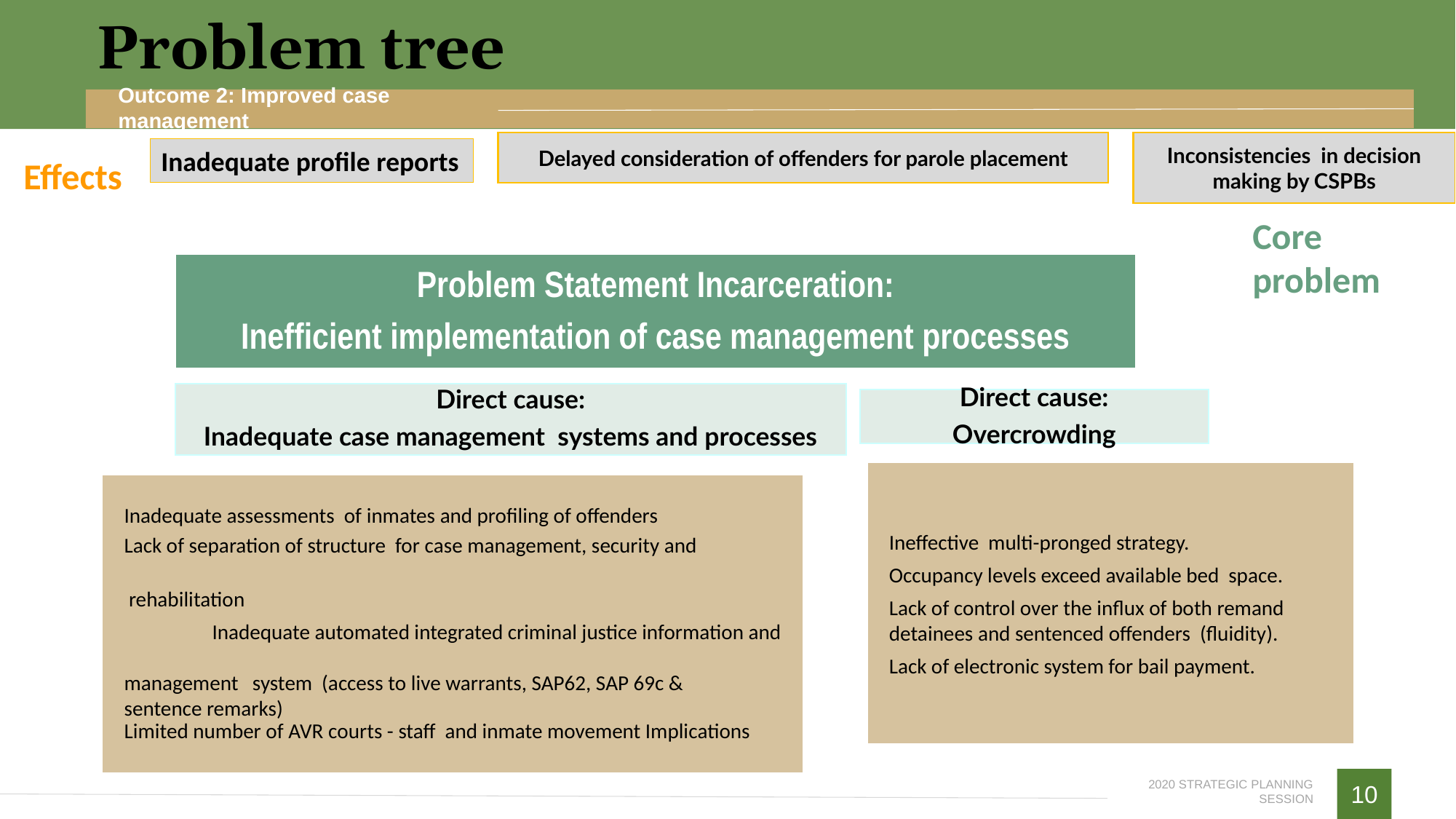

Problem tree
Outcome 2: Improved case management
Delayed consideration of offenders for parole placement
Inconsistencies  in decision making by CSPBs
Inadequate profile reports
Effects
Problem Statement Incarceration:
Inefficient implementation of case management processes
Direct cause:
Inadequate case management  systems and processes
Inadequate assessments  of inmates and profiling of offenders
Lack of separation of structure  for case management, security and
 rehabilitation
	Inadequate automated integrated criminal justice information and
management   system  (access to live warrants, SAP62, SAP 69c &
sentence remarks)
Limited number of AVR courts - staff  and inmate movement Implications
Direct cause:
Overcrowding
Ineffective  multi-pronged strategy.
Occupancy levels exceed available bed  space.
Lack of control over the influx of both remand detainees and sentenced offenders  (fluidity).
Lack of electronic system for bail payment.
Core problem